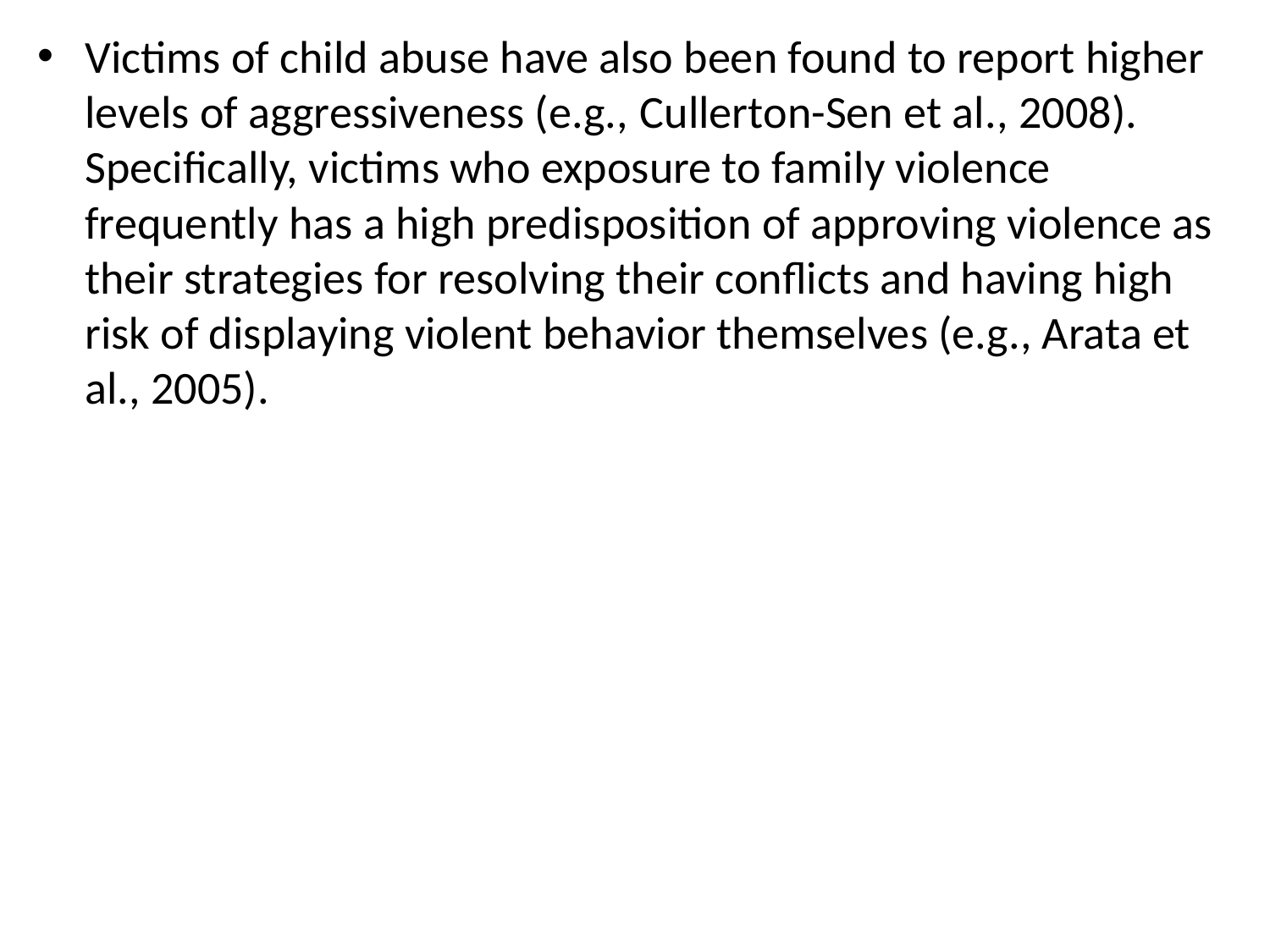

Victims of child abuse have also been found to report higher levels of aggressiveness (e.g., Cullerton-Sen et al., 2008). Specifically, victims who exposure to family violence frequently has a high predisposition of approving violence as their strategies for resolving their conflicts and having high risk of displaying violent behavior themselves (e.g., Arata et al., 2005).